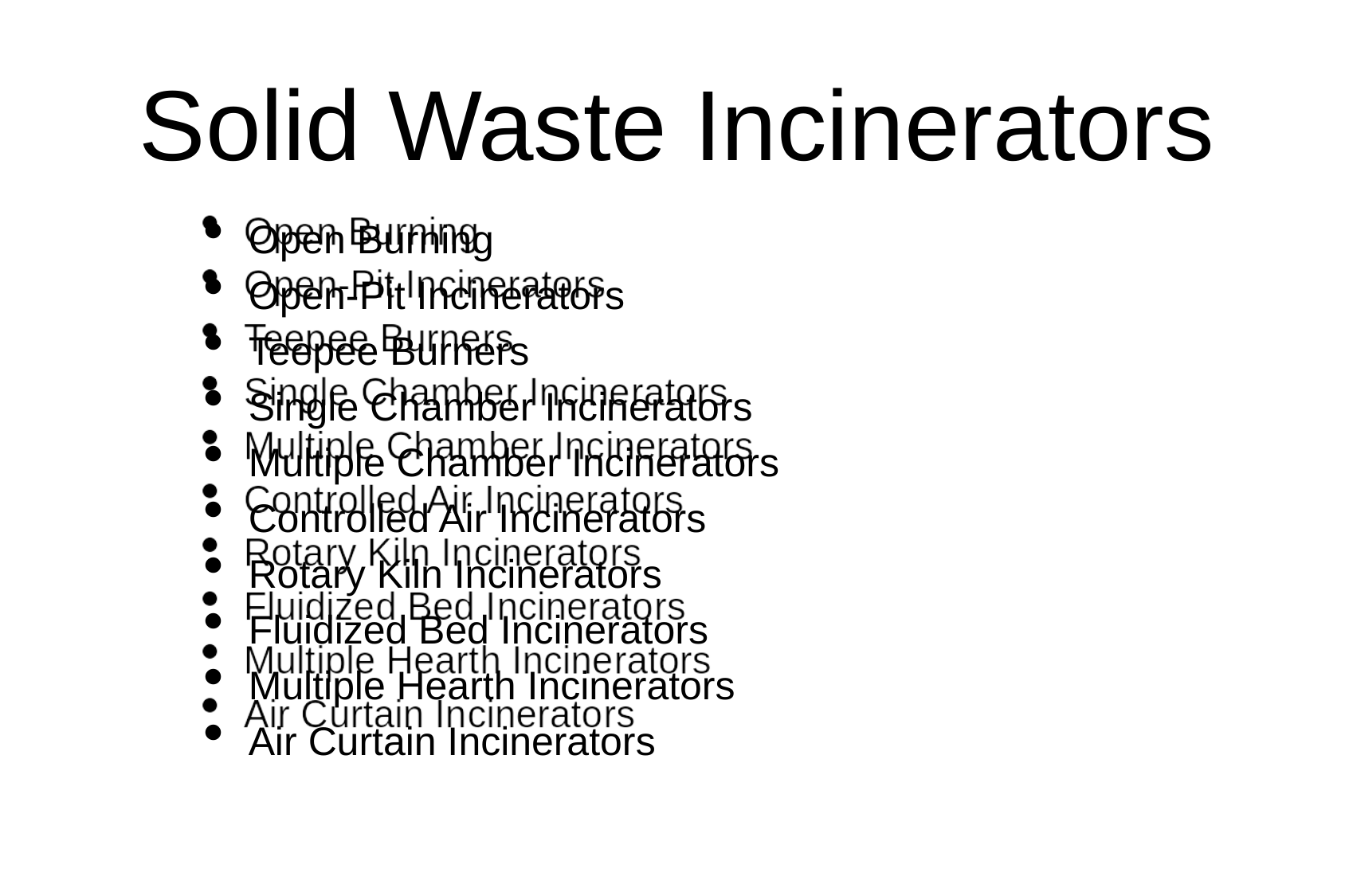

# Solid Waste Incinerators
Open Burning
Open-Pit Incinerators
Teepee Burners
Single Chamber Incinerators
Multiple Chamber Incinerators
Controlled Air Incinerators
Rotary Kiln Incinerators
Fluidized Bed Incinerators
Multiple Hearth Incinerators
Air Curtain Incinerators